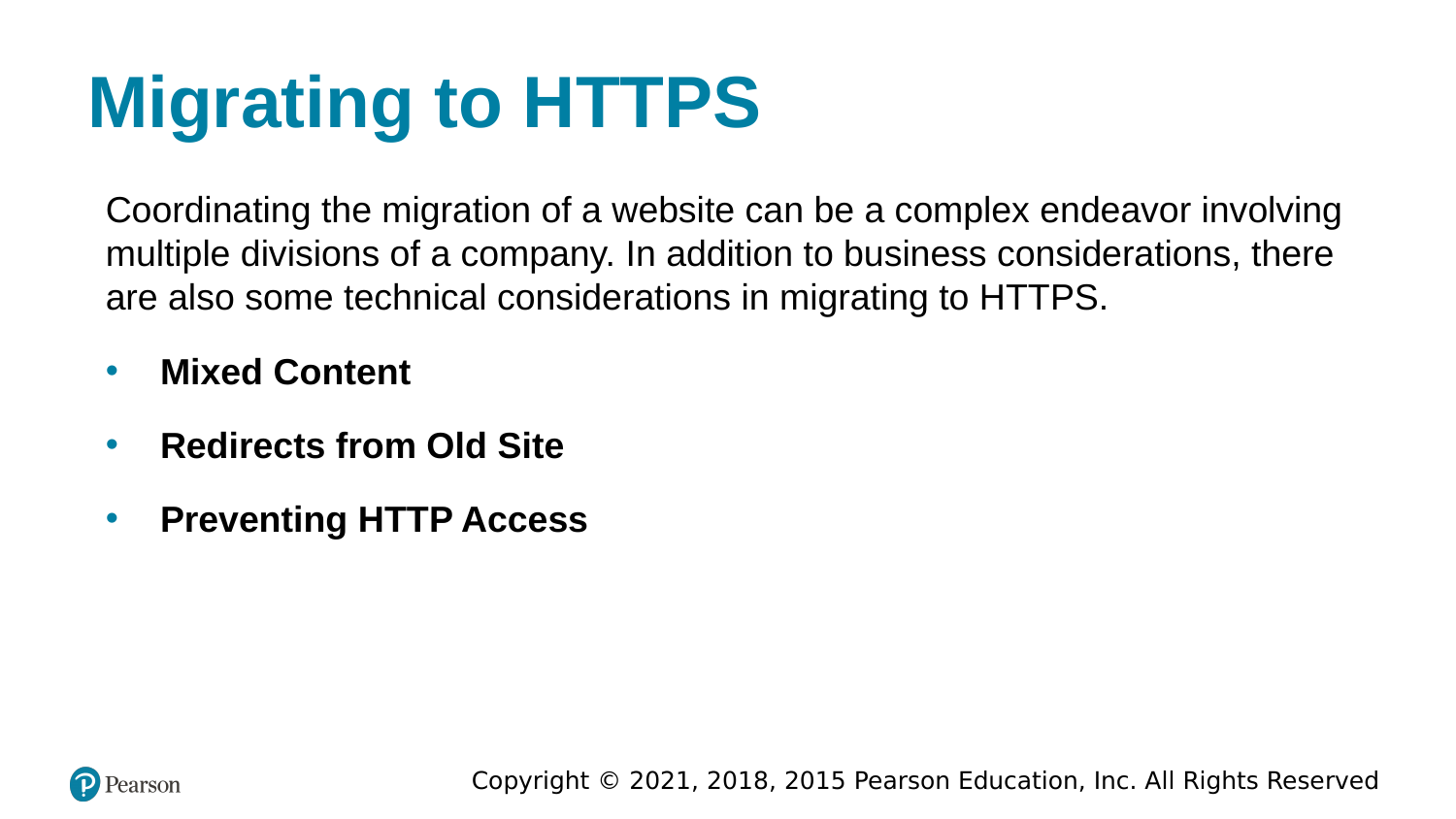

# Migrating to HTTPS
Coordinating the migration of a website can be a complex endeavor involving multiple divisions of a company. In addition to business considerations, there are also some technical considerations in migrating to HTTPS.
Mixed Content
Redirects from Old Site
Preventing HTTP Access